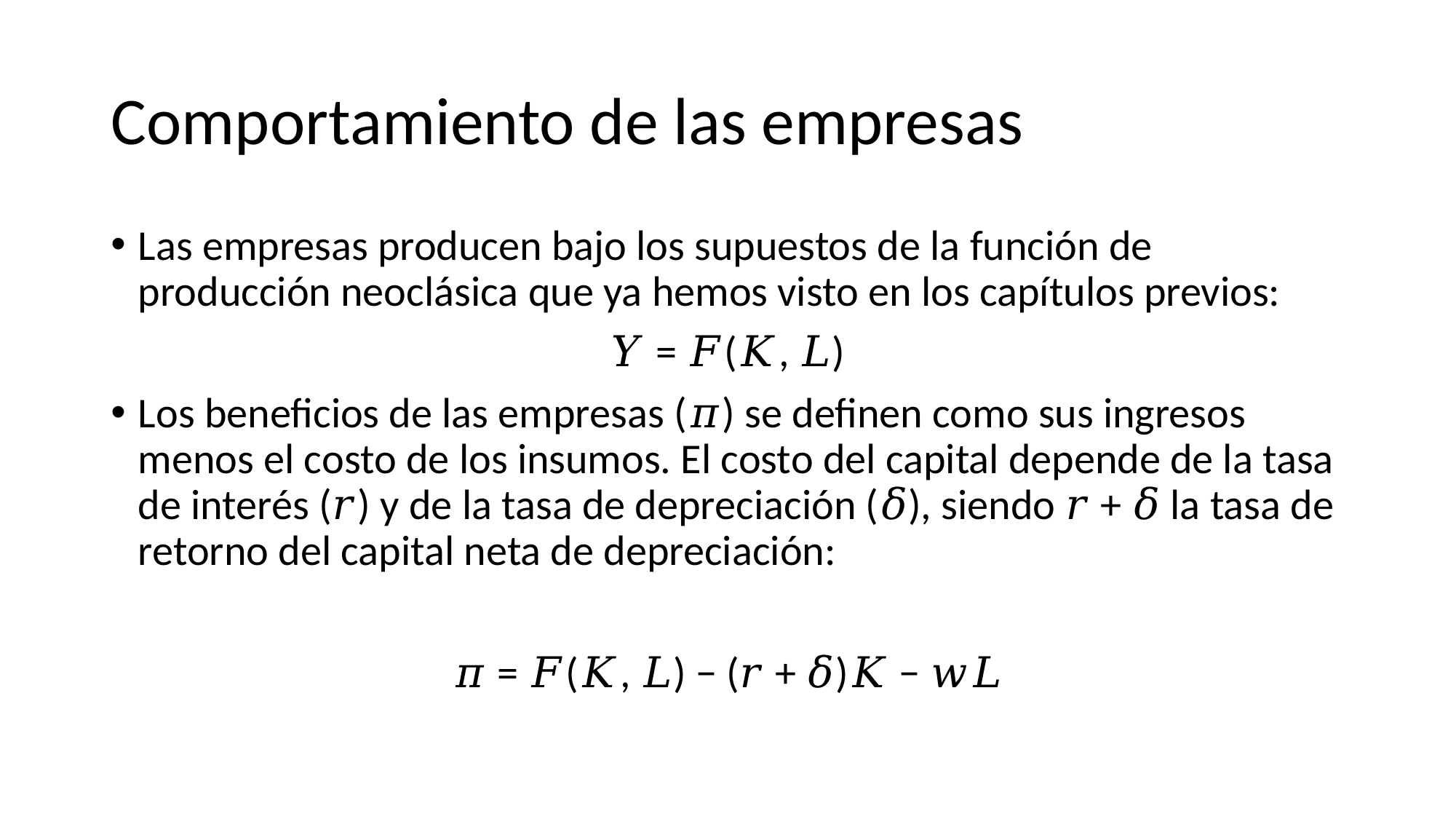

# Comportamiento de las empresas
Las empresas producen bajo los supuestos de la función de producción neoclásica que ya hemos visto en los capítulos previos:
𝑌 = 𝐹(𝐾, 𝐿)
Los beneficios de las empresas (𝜋) se definen como sus ingresos menos el costo de los insumos. El costo del capital depende de la tasa de interés (𝑟) y de la tasa de depreciación (𝛿), siendo 𝑟 + 𝛿 la tasa de retorno del capital neta de depreciación:

𝜋 = 𝐹(𝐾, 𝐿) − (𝑟 + 𝛿)𝐾 − 𝑤𝐿